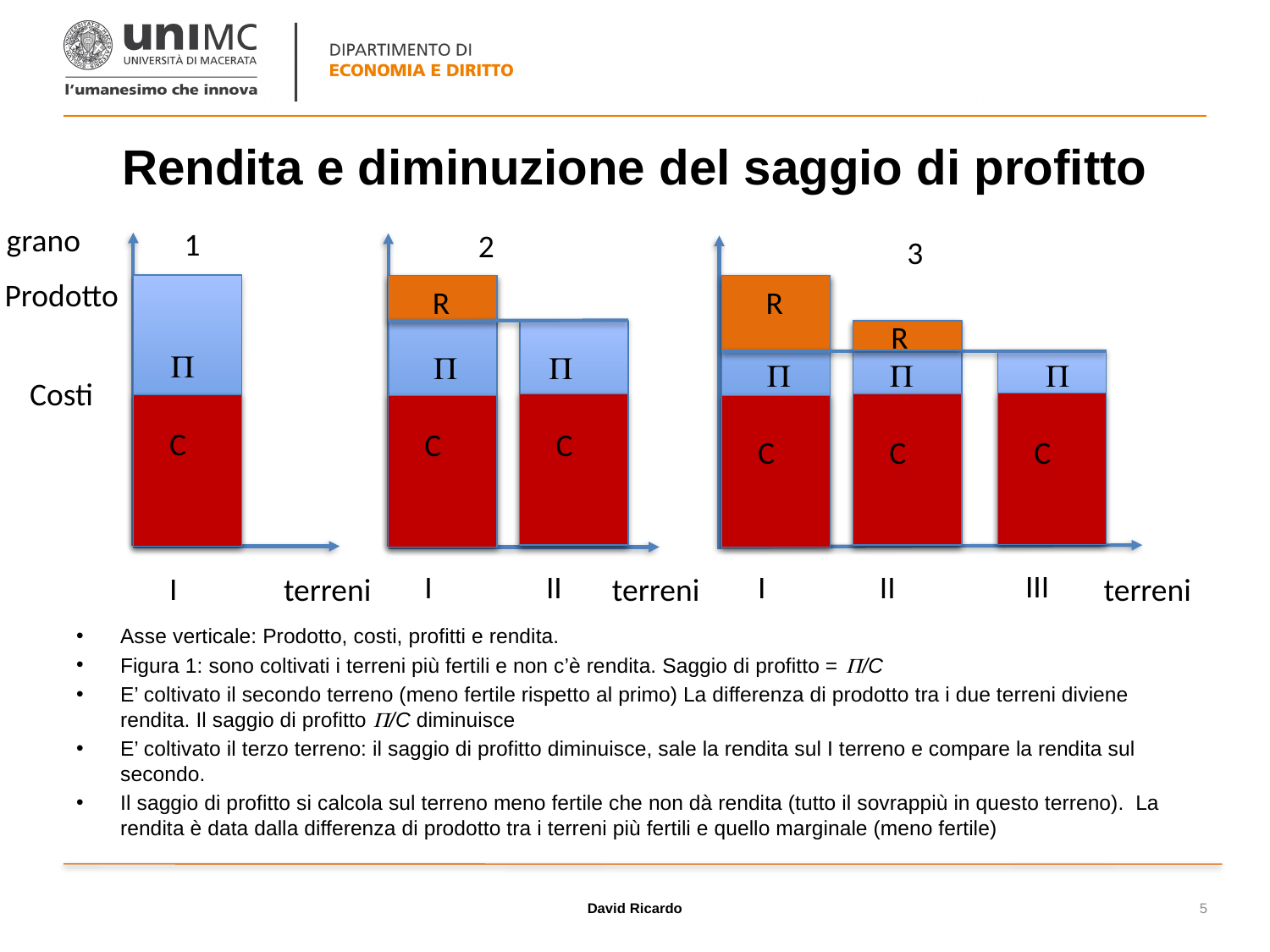

# Rendita e diminuzione del saggio di profitto
grano
1
Prodotto

Π
Costi

C
I
terreni
2

R

Π
Π

C
C
I
II
terreni
3

R
R

Π
Π

Π

C
C
C
III
I
II
terreni
Asse verticale: Prodotto, costi, profitti e rendita.
Figura 1: sono coltivati i terreni più fertili e non c’è rendita. Saggio di profitto = Π/C
E’ coltivato il secondo terreno (meno fertile rispetto al primo) La differenza di prodotto tra i due terreni diviene rendita. Il saggio di profitto Π/C diminuisce
E’ coltivato il terzo terreno: il saggio di profitto diminuisce, sale la rendita sul I terreno e compare la rendita sul secondo.
Il saggio di profitto si calcola sul terreno meno fertile che non dà rendita (tutto il sovrappiù in questo terreno).  La rendita è data dalla differenza di prodotto tra i terreni più fertili e quello marginale (meno fertile)
David Ricardo
5